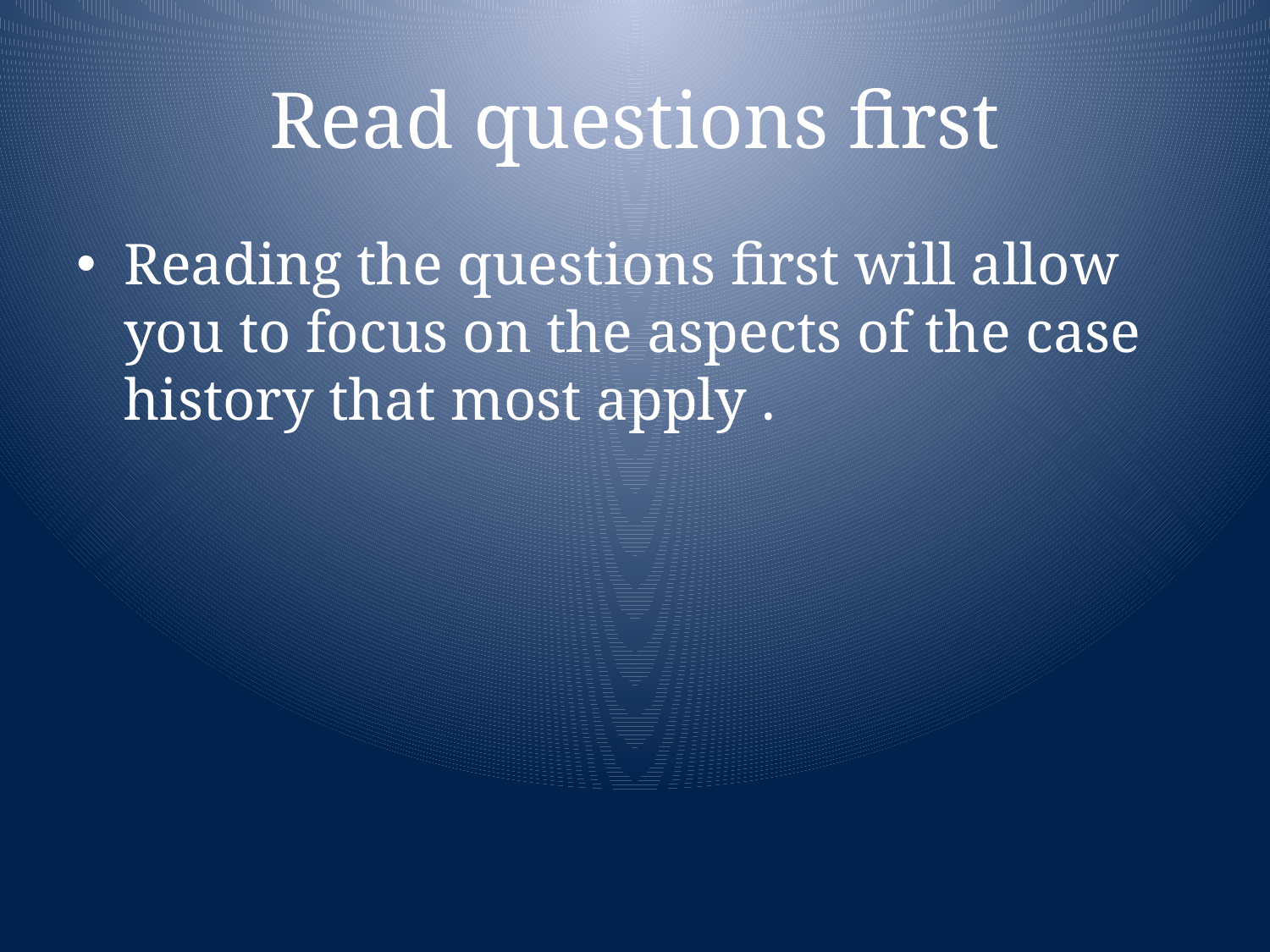

# Read questions first
Reading the questions first will allow you to focus on the aspects of the case history that most apply .